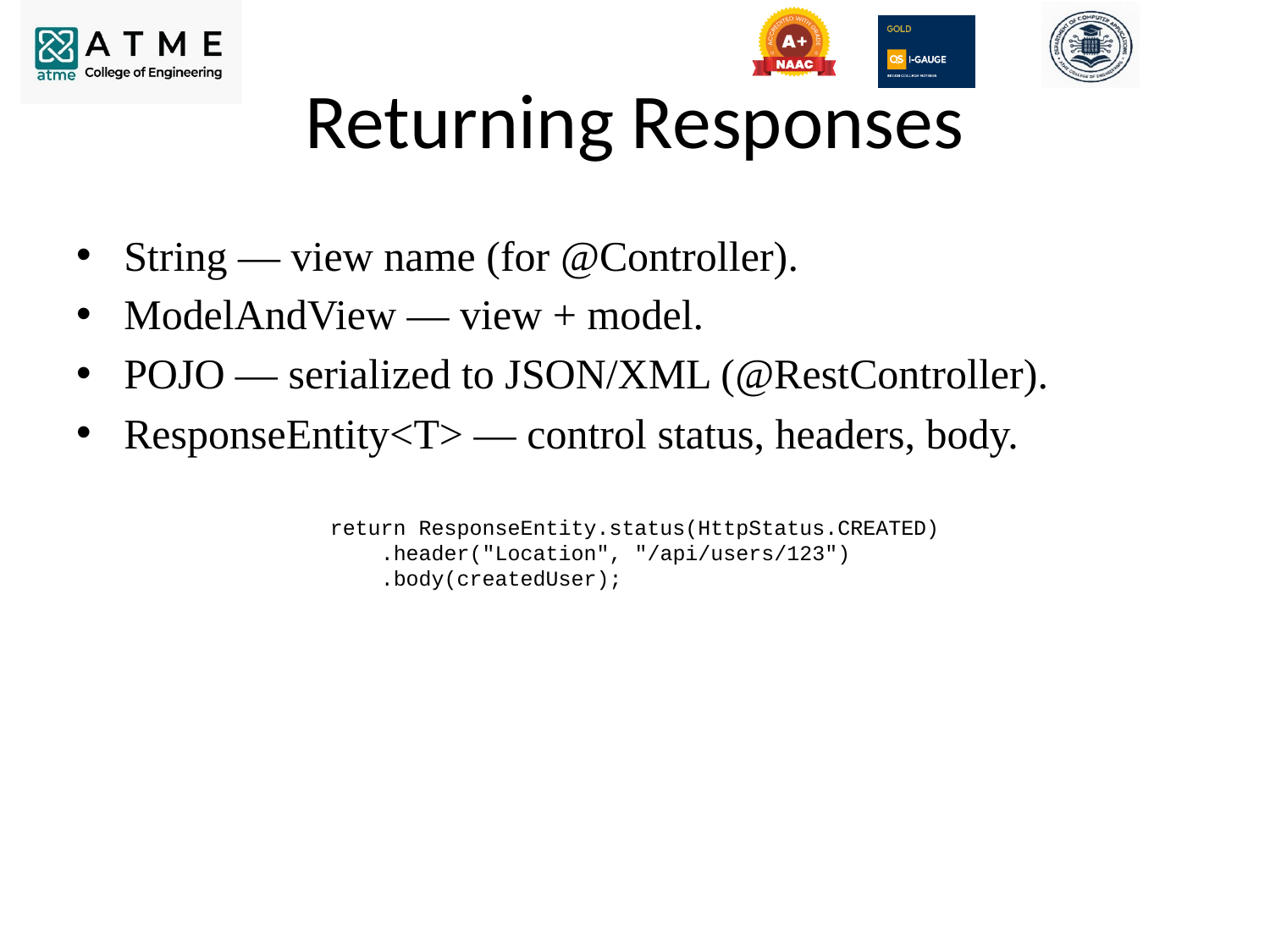

# Returning Responses
String — view name (for @Controller).
ModelAndView — view + model.
POJO — serialized to JSON/XML (@RestController).
ResponseEntity<T> — control status, headers, body.
return ResponseEntity.status(HttpStatus.CREATED)
    .header("Location", "/api/users/123")
    .body(createdUser);